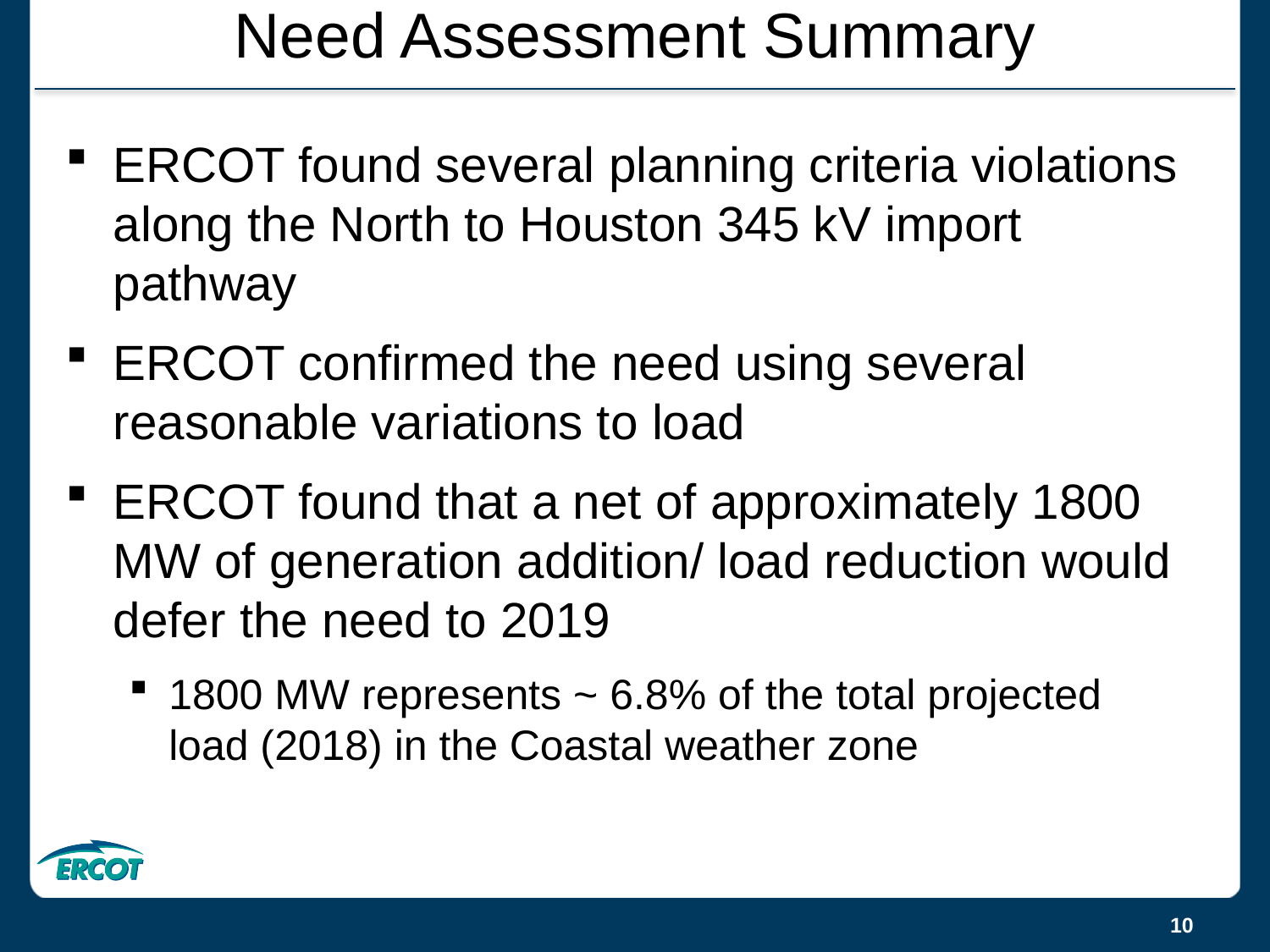

# Need Assessment Summary
ERCOT found several planning criteria violations along the North to Houston 345 kV import pathway
ERCOT confirmed the need using several reasonable variations to load
ERCOT found that a net of approximately 1800 MW of generation addition/ load reduction would defer the need to 2019
1800 MW represents ~ 6.8% of the total projected load (2018) in the Coastal weather zone
10